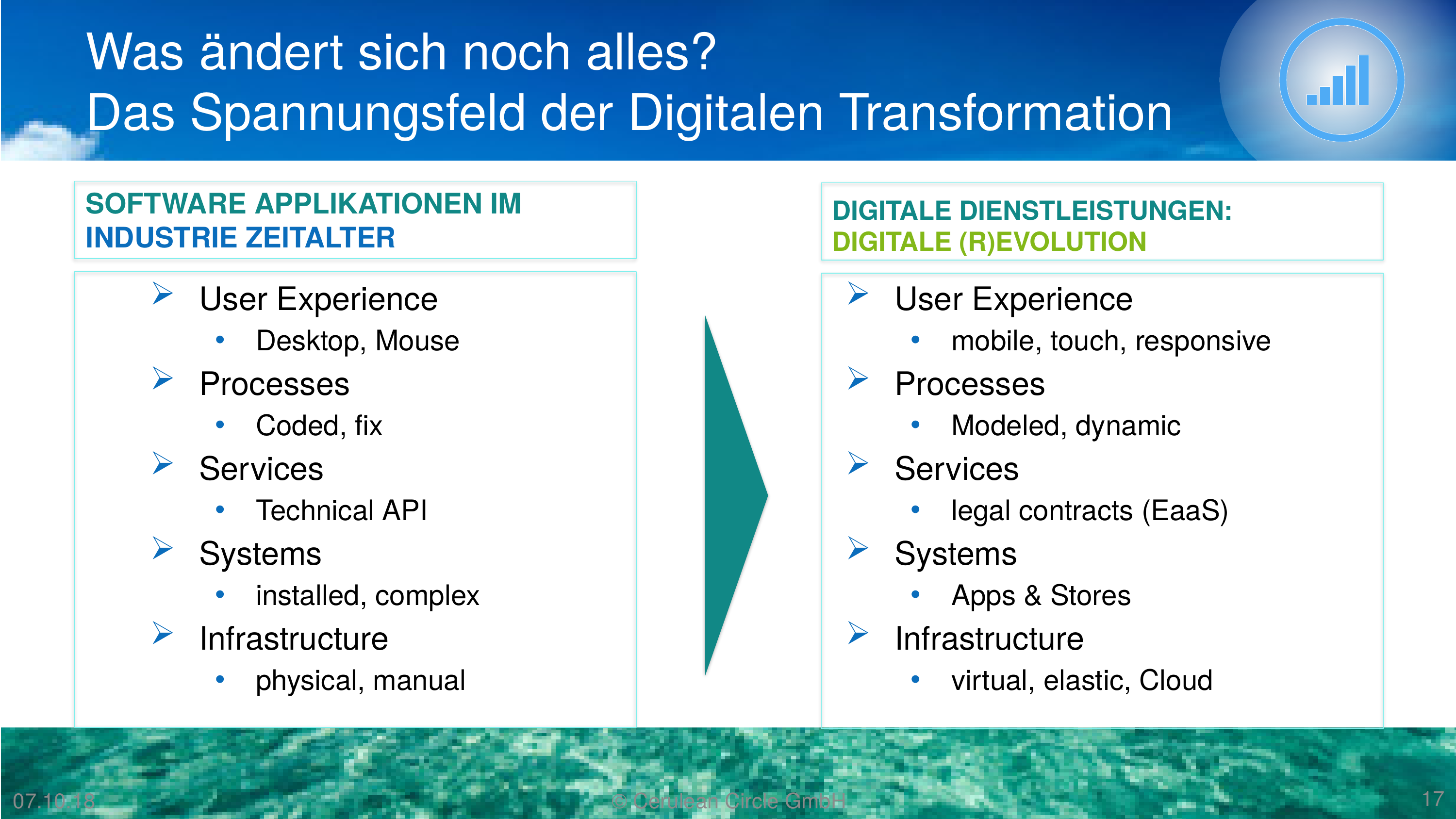

# Was ändert sich noch alles? Das Spannungsfeld der Digitalen Transformation

Software Applikationen im
Industrie Zeitalter
Digitale Dienstleistungen:
Digitale (R)evolution
User Experience
Desktop, Mouse
Processes
Coded, fix
Services
Technical API
Systems
installed, complex
Infrastructure
physical, manual

User Experience
mobile, touch, responsive
Processes
Modeled, dynamic
Services
legal contracts (EaaS)
Systems
Apps & Stores
Infrastructure
virtual, elastic, Cloud

© Cerulean Circle GmbH
17
07.10.18